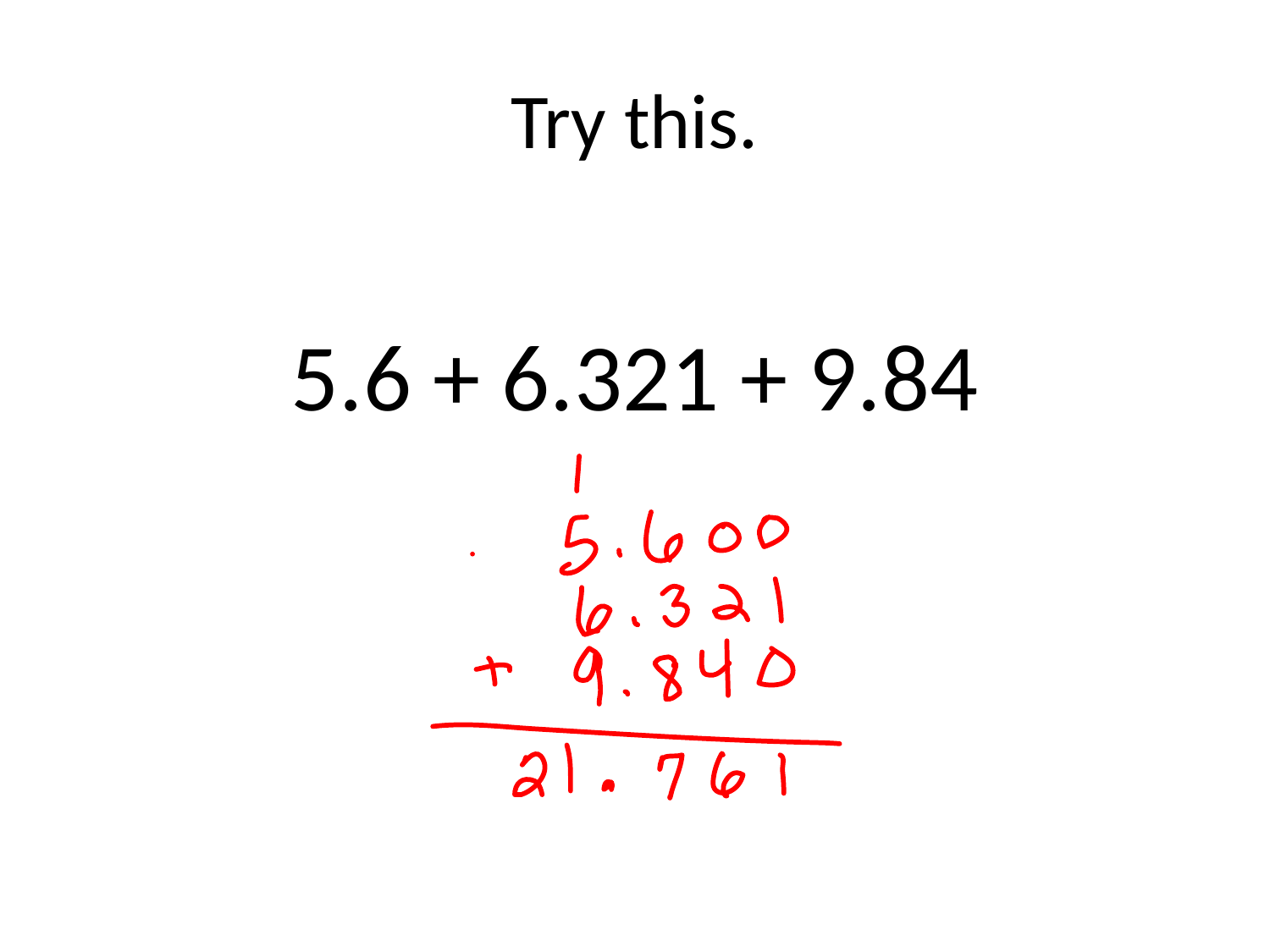

# Try this.

5.6 + 6.321 + 9.84